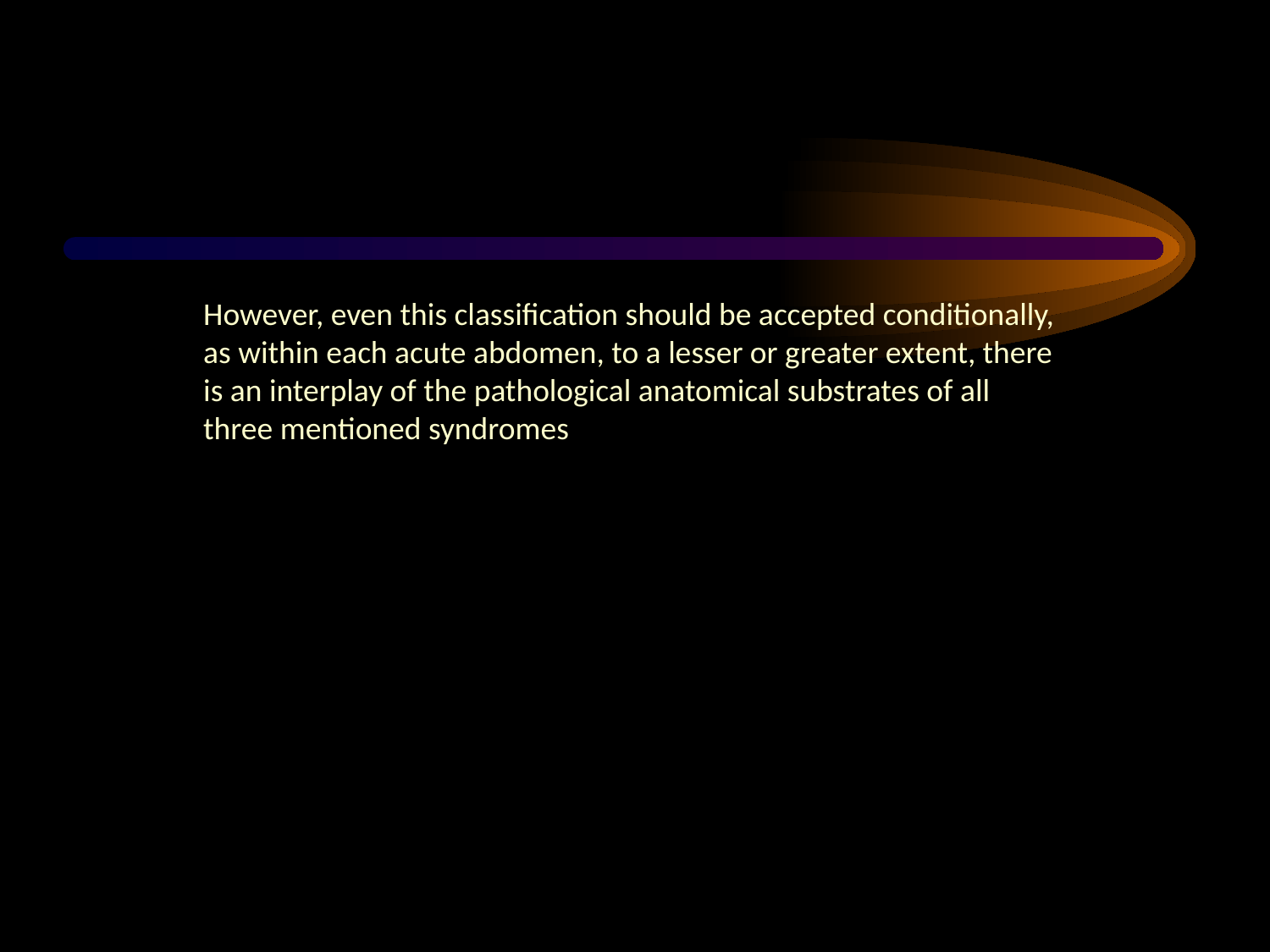

#
However, even this classification should be accepted conditionally, as within each acute abdomen, to a lesser or greater extent, there is an interplay of the pathological anatomical substrates of all three mentioned syndromes